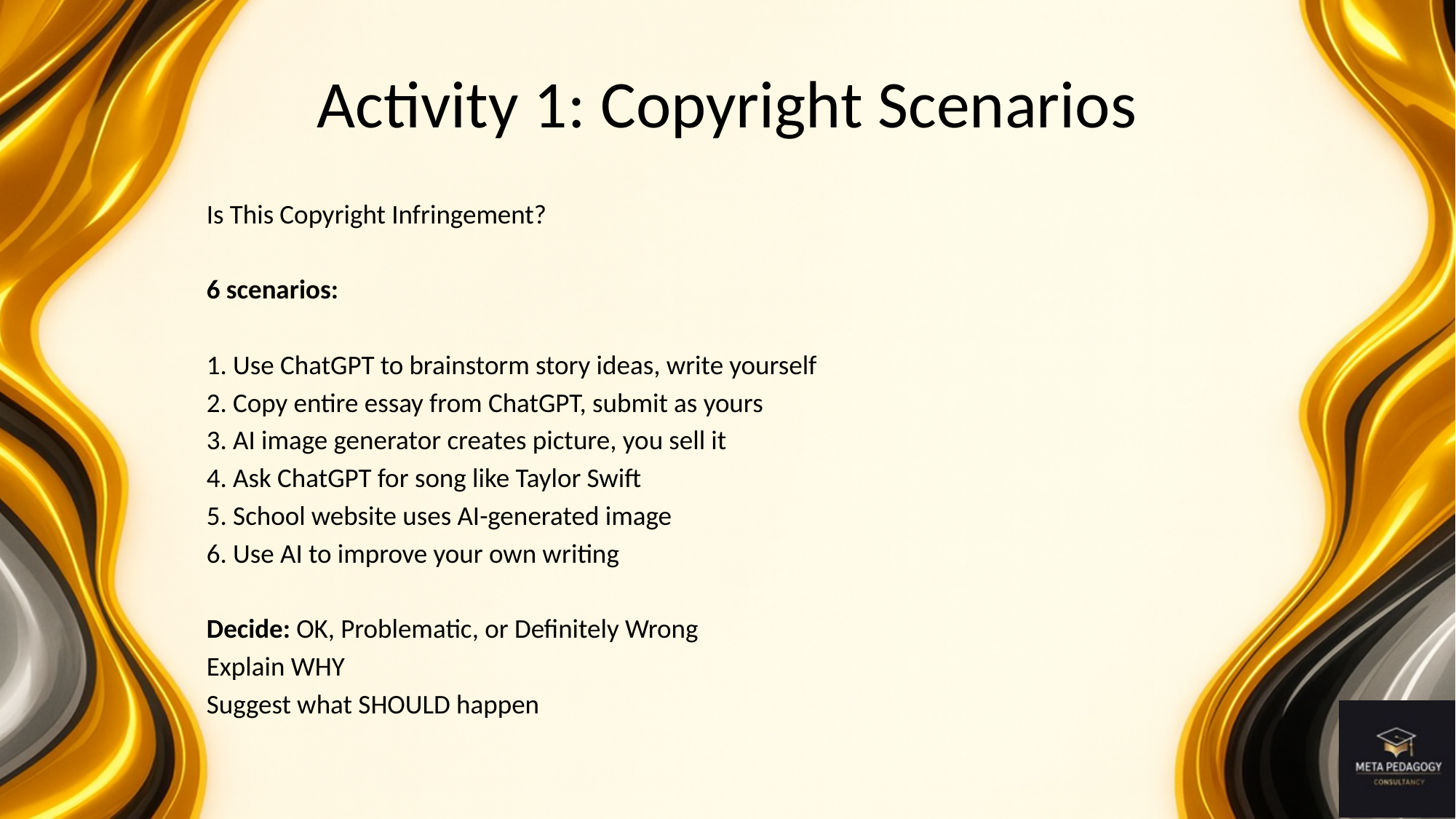

# Activity 1: Copyright Scenarios
Is This Copyright Infringement?

6 scenarios:

1. Use ChatGPT to brainstorm story ideas, write yourself
2. Copy entire essay from ChatGPT, submit as yours
3. AI image generator creates picture, you sell it
4. Ask ChatGPT for song like Taylor Swift
5. School website uses AI-generated image
6. Use AI to improve your own writing

Decide: OK, Problematic, or Definitely Wrong
Explain WHY
Suggest what SHOULD happen